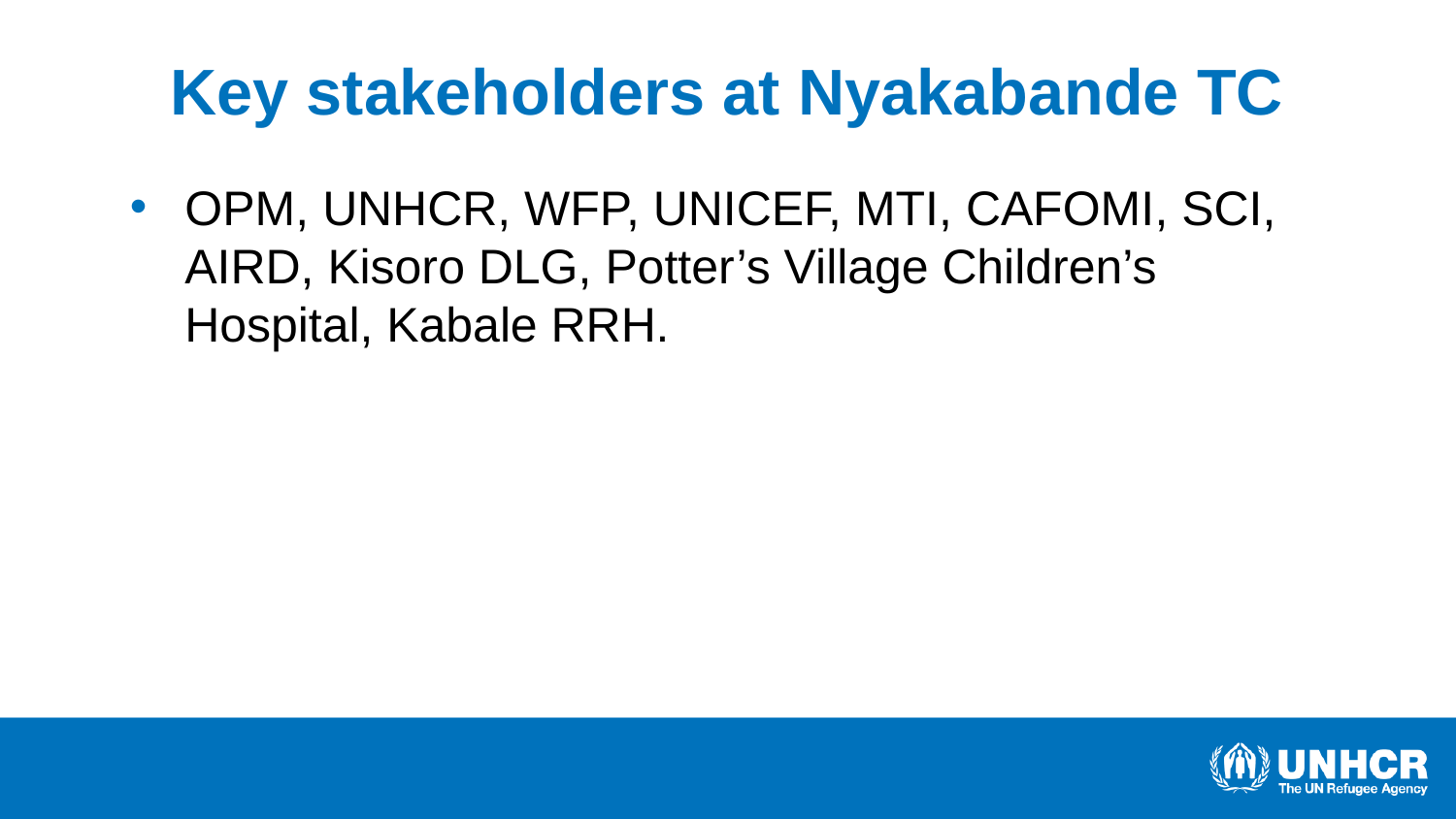

# Key stakeholders at Nyakabande TC
OPM, UNHCR, WFP, UNICEF, MTI, CAFOMI, SCI, AIRD, Kisoro DLG, Potter’s Village Children’s Hospital, Kabale RRH.